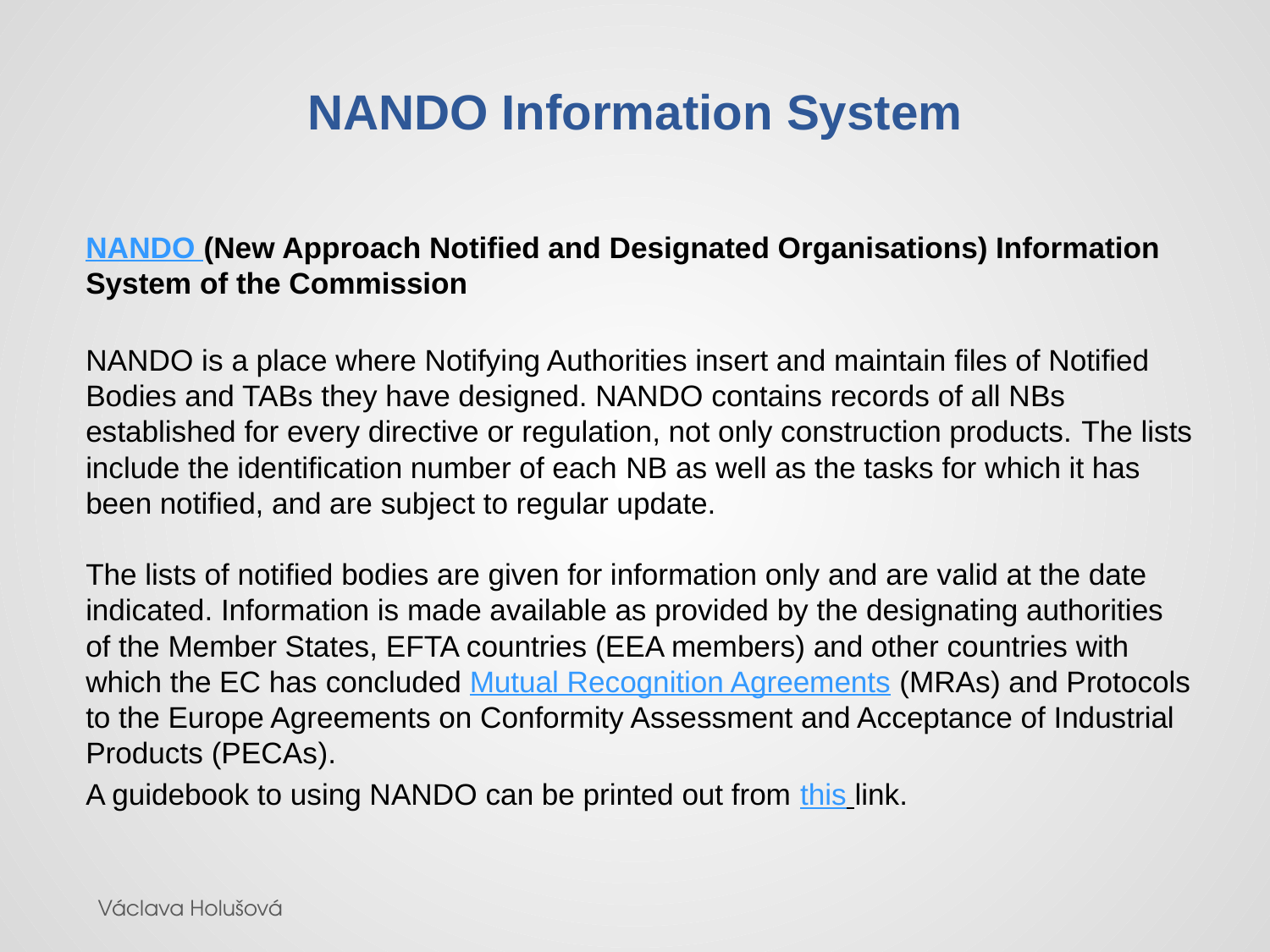

# NANDO Information System
NANDO (New Approach Notified and Designated Organisations) Information System of the Commission
NANDO is a place where Notifying Authorities insert and maintain files of Notified Bodies and TABs they have designed. NANDO contains records of all NBs established for every directive or regulation, not only construction products. The lists include the identification number of each NB as well as the tasks for which it has been notified, and are subject to regular update.
The lists of notified bodies are given for information only and are valid at the date indicated. Information is made available as provided by the designating authorities of the Member States, EFTA countries (EEA members) and other countries with which the EC has concluded Mutual Recognition Agreements (MRAs) and Protocols to the Europe Agreements on Conformity Assessment and Acceptance of Industrial Products (PECAs).
A guidebook to using NANDO can be printed out from this link.

Václava Holušová